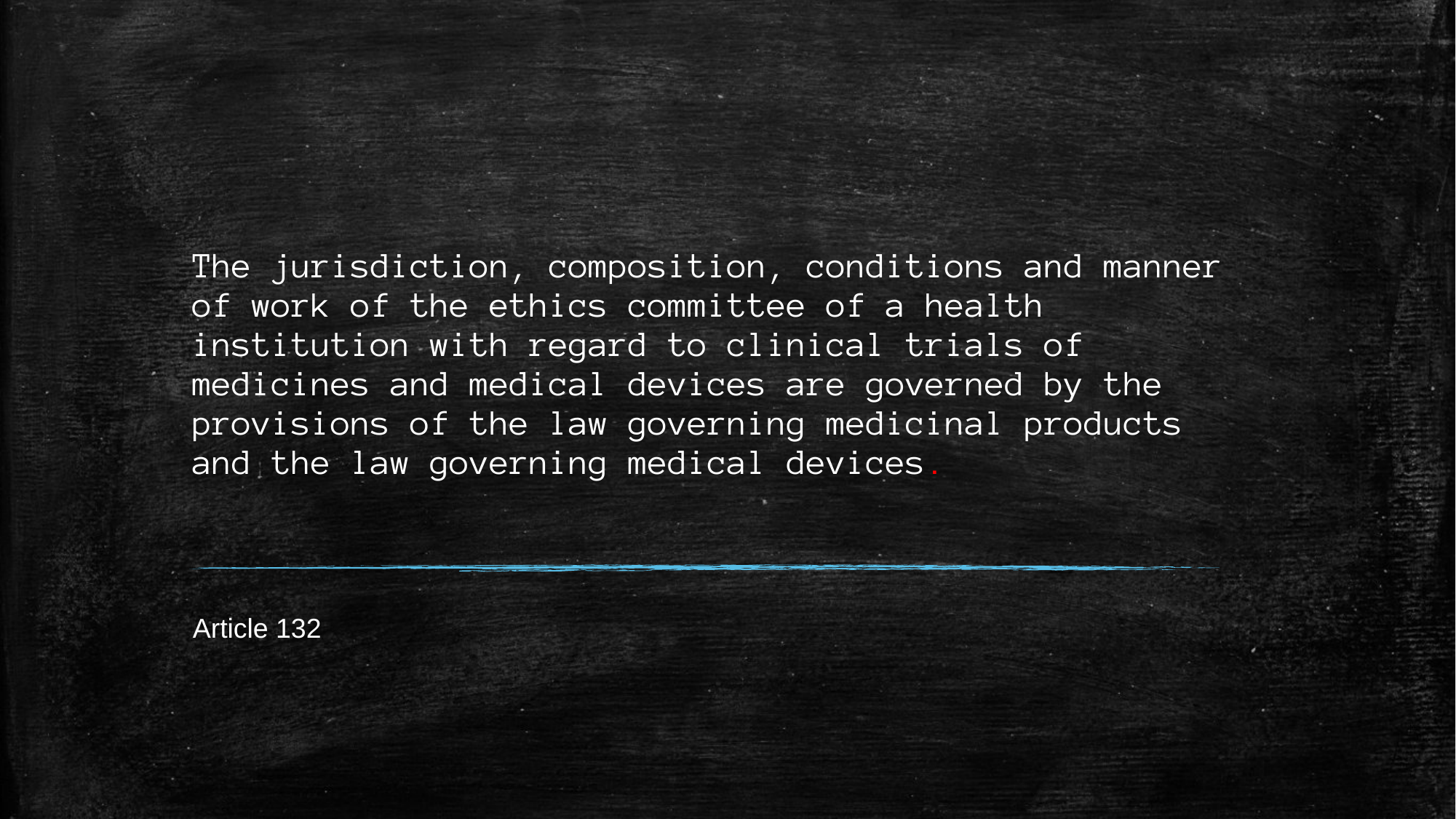

# The jurisdiction, composition, conditions and manner of work of the ethics committee of a health institution with regard to clinical trials of medicines and medical devices are governed by the provisions of the law governing medicinal products and the law governing medical devices.
Article 132